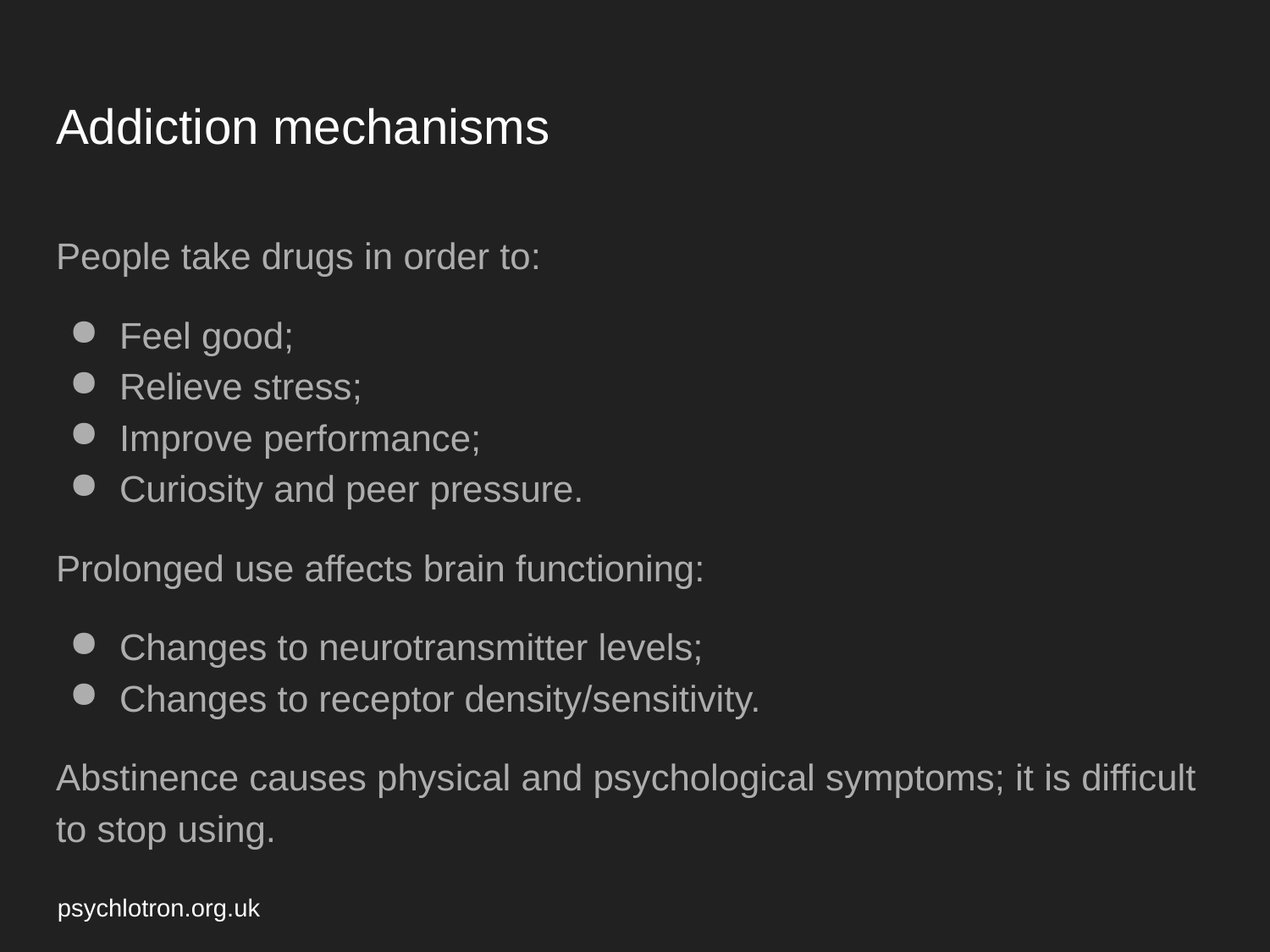

# Addiction mechanisms
People take drugs in order to:
Feel good;
Relieve stress;
Improve performance;
Curiosity and peer pressure.
Prolonged use affects brain functioning:
Changes to neurotransmitter levels;
Changes to receptor density/sensitivity.
Abstinence causes physical and psychological symptoms; it is difficult to stop using.